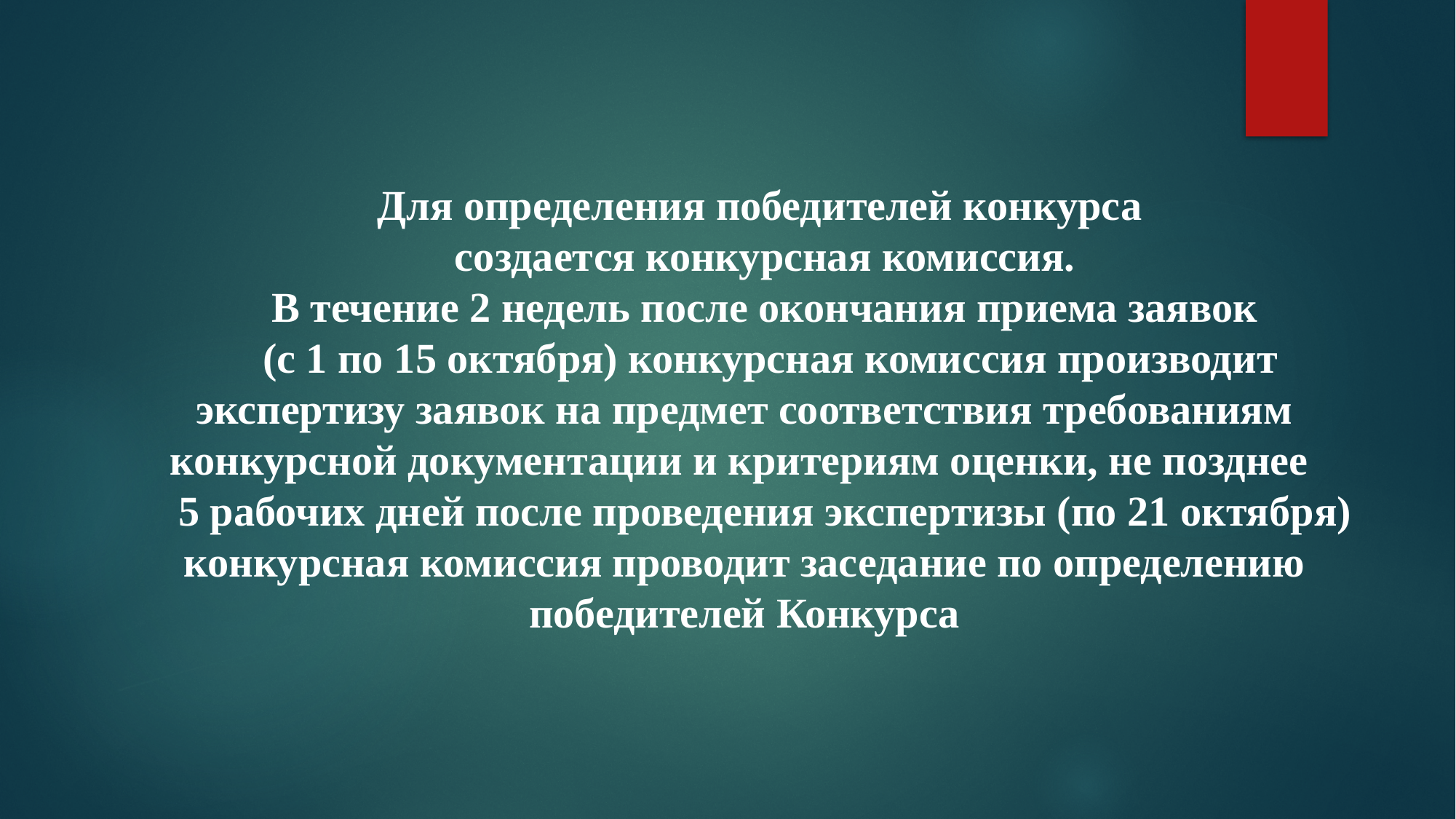

Для определения победителей конкурса
создается конкурсная комиссия.
В течение 2 недель после окончания приема заявок
 (с 1 по 15 октября) конкурсная комиссия производит экспертизу заявок на предмет соответствия требованиям конкурсной документации и критериям оценки, не позднее
5 рабочих дней после проведения экспертизы (по 21 октября) конкурсная комиссия проводит заседание по определению победителей Конкурса